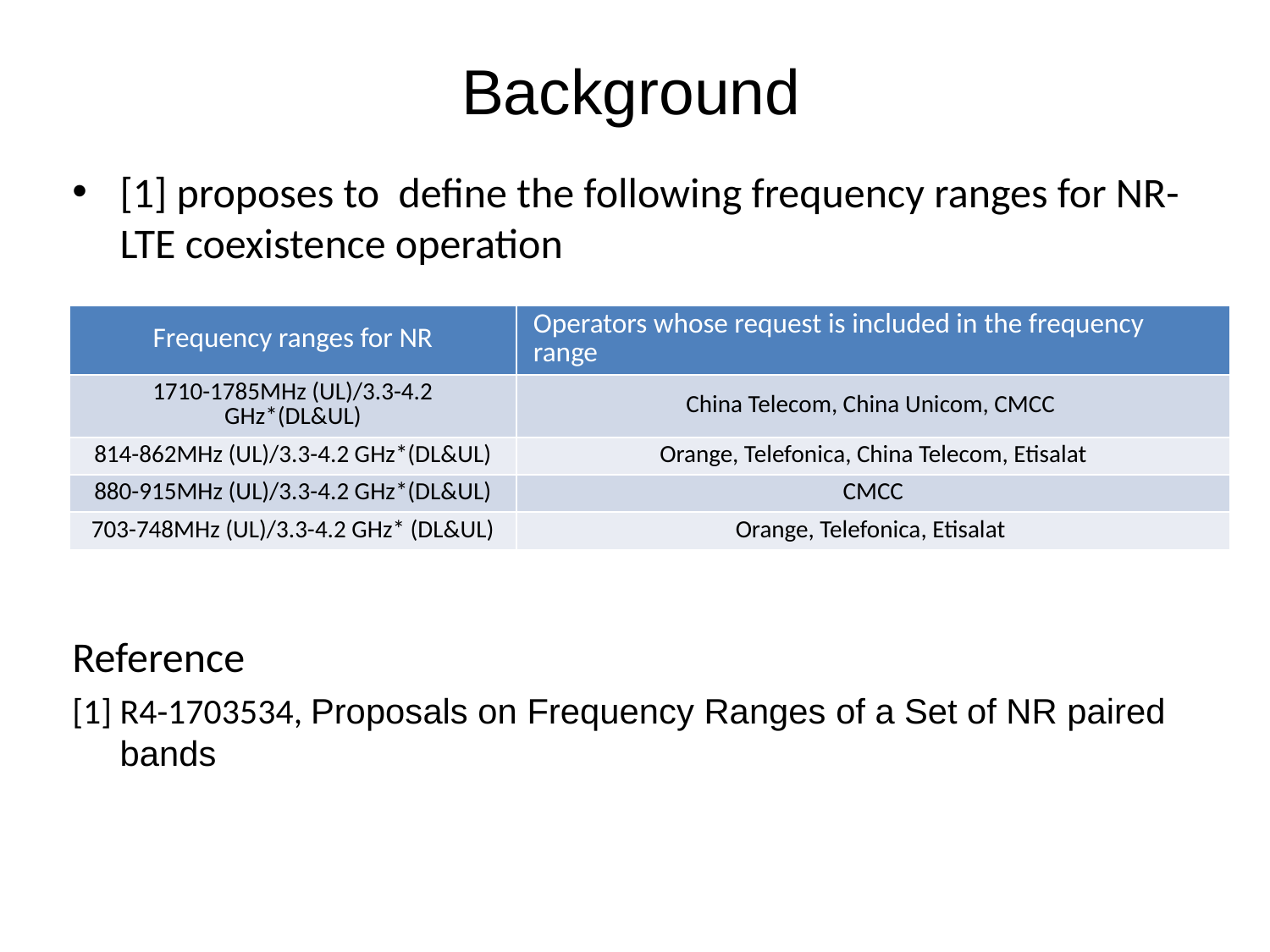

# Background
[1] proposes to  define the following frequency ranges for NR-LTE coexistence operation

Reference
[1] R4-1703534, Proposals on Frequency Ranges of a Set of NR paired bands
| Frequency ranges for NR | Operators whose request is included in the frequency range |
| --- | --- |
| 1710-1785MHz (UL)/3.3-4.2 GHz\*(DL&UL) | China Telecom, China Unicom, CMCC |
| 814-862MHz (UL)/3.3-4.2 GHz\*(DL&UL) | Orange, Telefonica, China Telecom, Etisalat |
| 880-915MHz (UL)/3.3-4.2 GHz\*(DL&UL) | CMCC |
| 703-748MHz (UL)/3.3-4.2 GHz\* (DL&UL) | Orange, Telefonica, Etisalat |